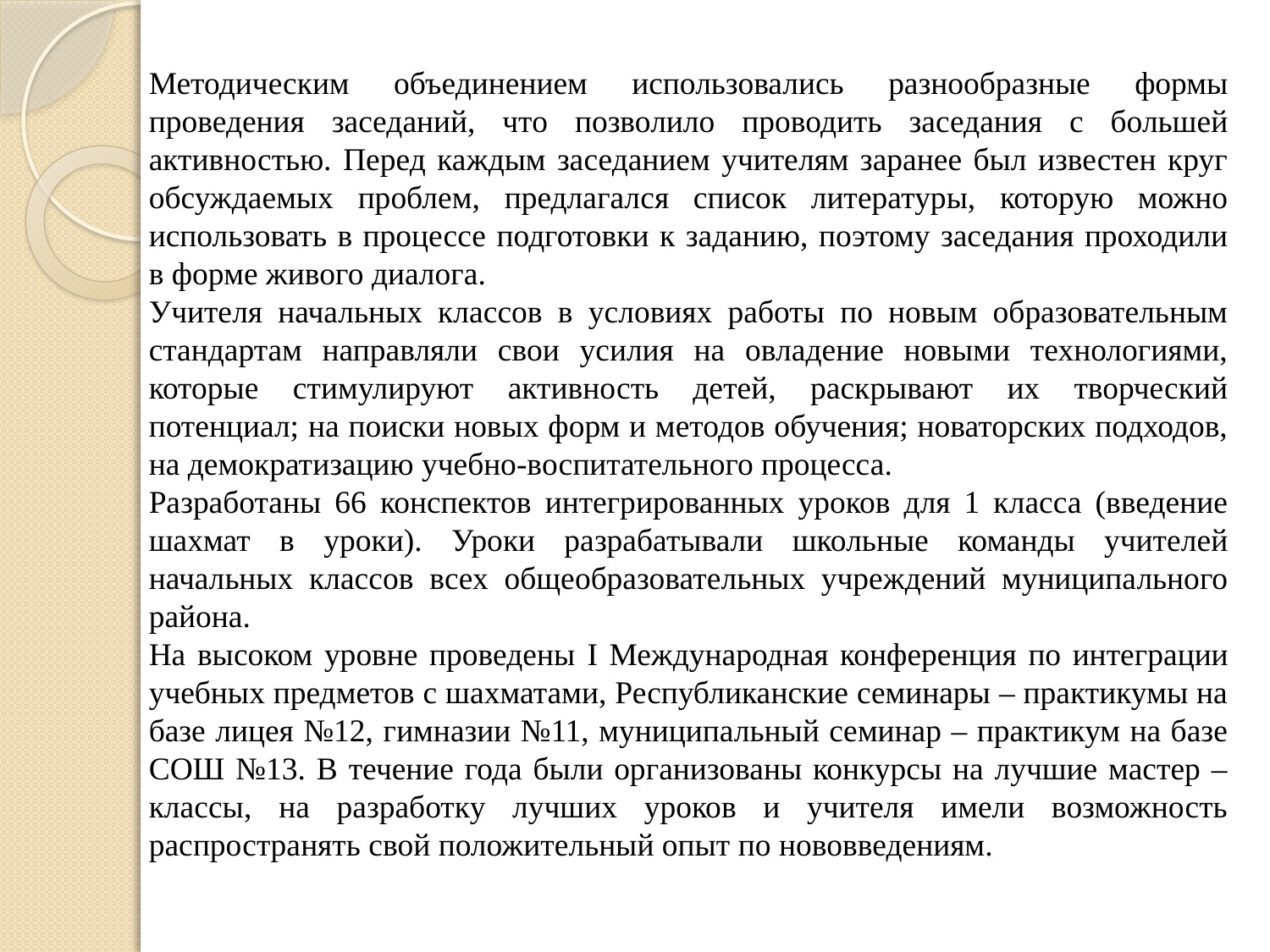

#
Методическим объединением использовались разнообразные формы проведения заседаний, что позволило проводить заседания с большей активностью. Перед каждым заседанием учителям заранее был известен круг обсуждаемых проблем, предлагался список литературы, которую можно использовать в процессе подготовки к заданию, поэтому заседания проходили в форме живого диалога.
Учителя начальных классов в условиях работы по новым образовательным стандартам направляли свои усилия на овладение новыми технологиями, которые стимулируют активность детей, раскрывают их творческий потенциал; на поиски новых форм и методов обучения; новаторских подходов, на демократизацию учебно-воспитательного процесса.
Разработаны 66 конспектов интегрированных уроков для 1 класса (введение шахмат в уроки). Уроки разрабатывали школьные команды учителей начальных классов всех общеобразовательных учреждений муниципального района.
На высоком уровне проведены I Международная конференция по интеграции учебных предметов с шахматами, Республиканские семинары – практикумы на базе лицея №12, гимназии №11, муниципальный семинар – практикум на базе СОШ №13. В течение года были организованы конкурсы на лучшие мастер – классы, на разработку лучших уроков и учителя имели возможность распространять свой положительный опыт по нововведениям.